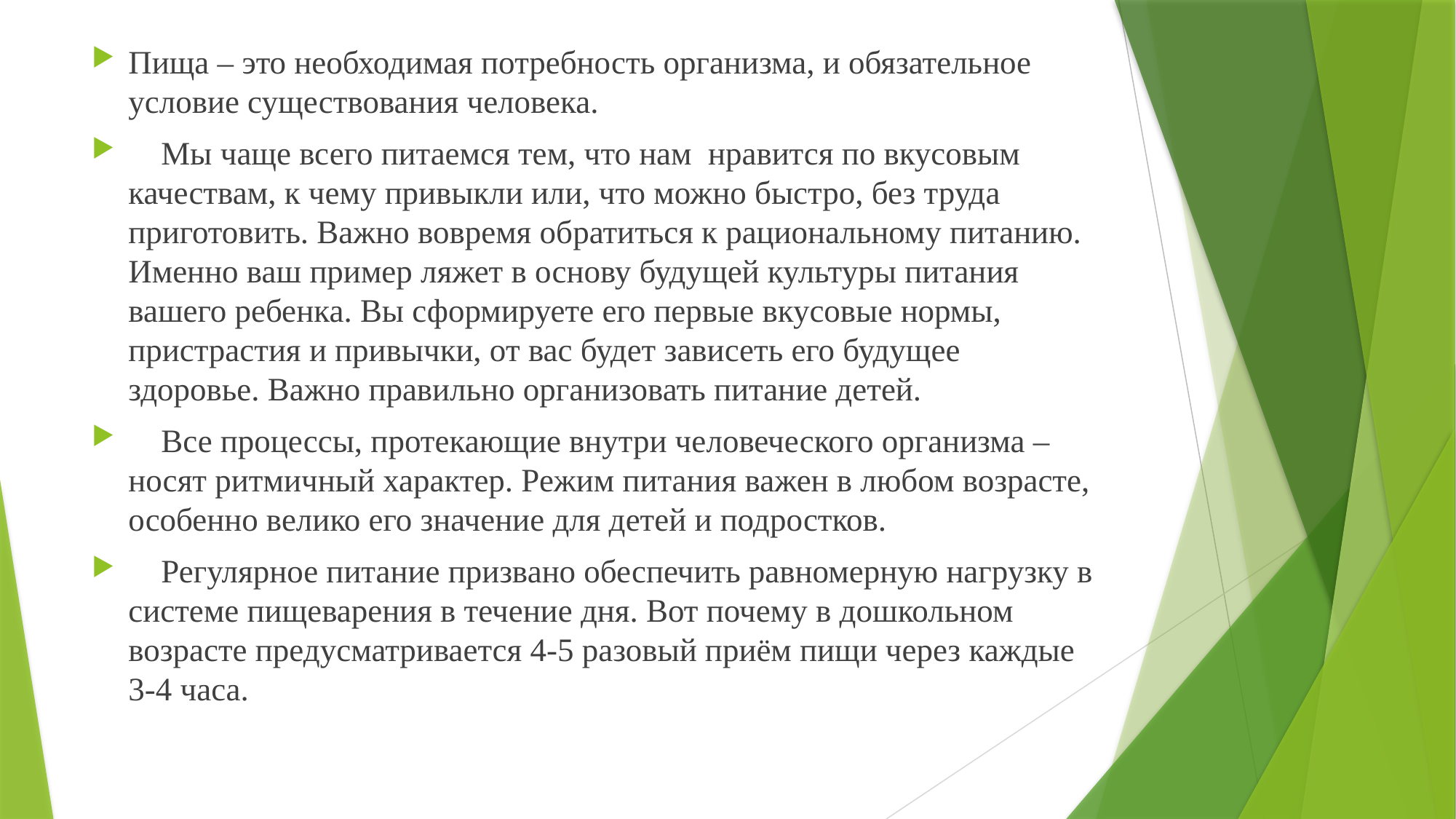

Пища – это необходимая потребность организма, и обязательное условие существования человека.
    Мы чаще всего питаемся тем, что нам  нравится по вкусовым качествам, к чему привыкли или, что можно быстро, без труда приготовить. Важно вовремя обратиться к рациональному питанию. Именно ваш пример ляжет в основу будущей культуры питания вашего ребенка. Вы сформируете его первые вкусовые нормы, пристрастия и привычки, от вас будет зависеть его будущее здоровье. Важно правильно организовать питание детей.
    Все процессы, протекающие внутри человеческого организма – носят ритмичный характер. Режим питания важен в любом возрасте, особенно велико его значение для детей и подростков.
    Регулярное питание призвано обеспечить равномерную нагрузку в системе пищеварения в течение дня. Вот почему в дошкольном возрасте предусматривается 4-5 разовый приём пищи через каждые 3-4 часа.